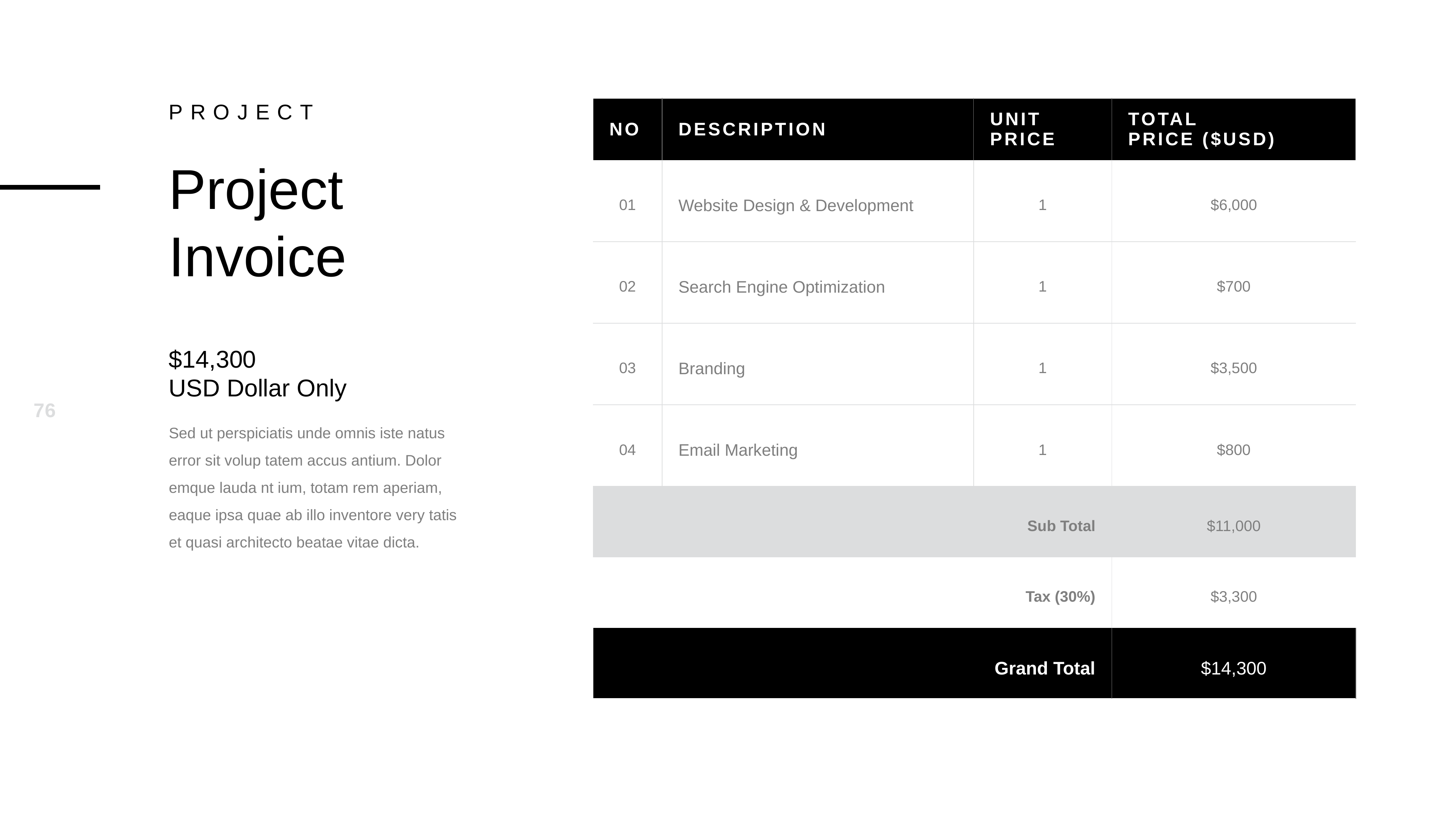

| No | Description | Unit Price | Total Price ($USD) |
| --- | --- | --- | --- |
| 01 | Website Design & Development | 1 | $6,000 |
| 02 | Search Engine Optimization | 1 | $700 |
| 03 | Branding | 1 | $3,500 |
| 04 | Email Marketing | 1 | $800 |
| Sub Total |  |  | $11,000 |
| Tax (30%) |  |  | $3,300 |
| Grand Total |  |  | $14,300 |
project
Project
Invoice
$14,300
USD Dollar Only
Sed ut perspiciatis unde omnis iste natus error sit volup tatem accus antium. Dolor emque lauda nt ium, totam rem aperiam, eaque ipsa quae ab illo inventore very tatis et quasi architecto beatae vitae dicta.